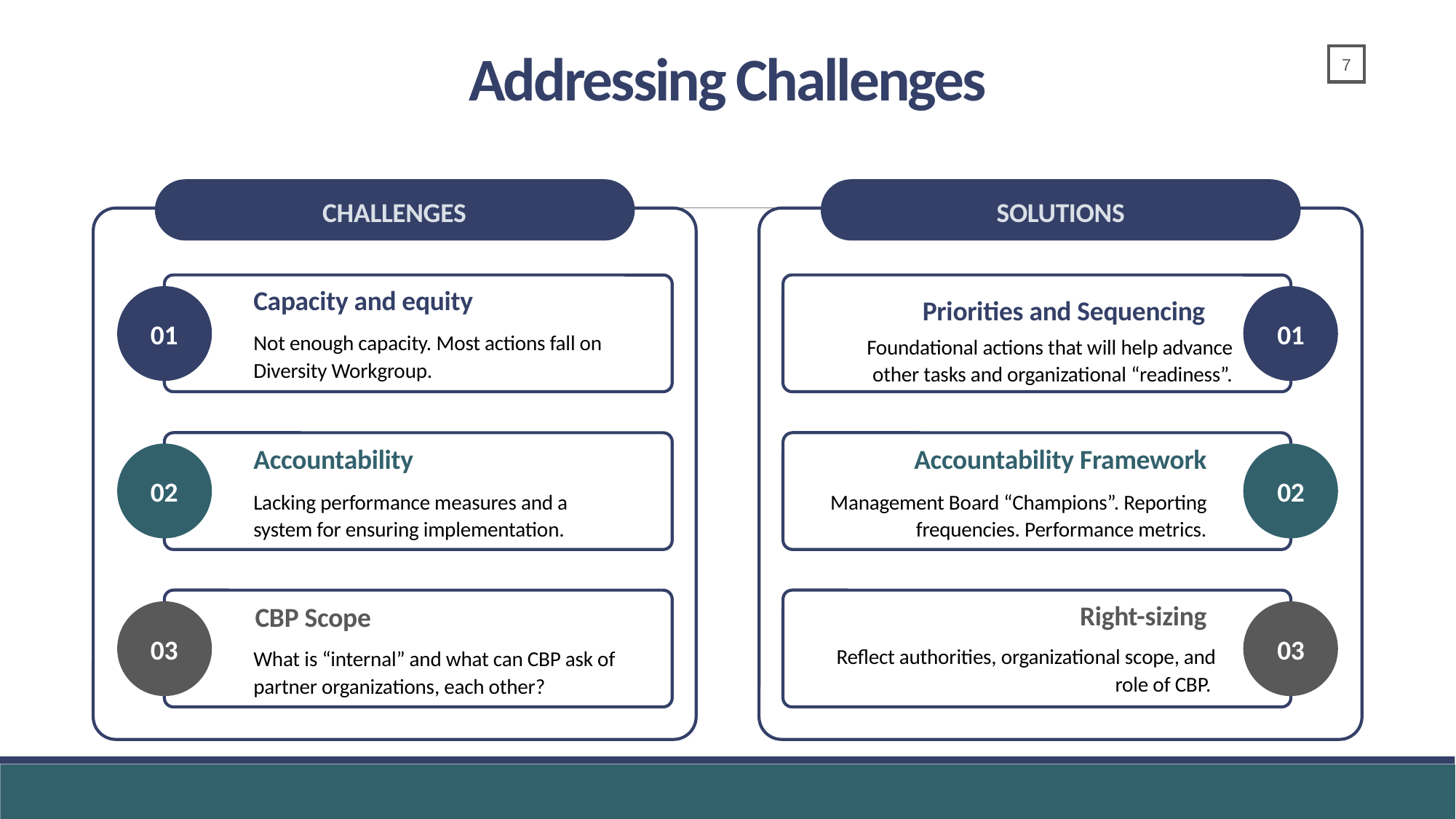

Addressing Challenges

CHALLENGES
SOLUTIONS

Capacity and equity

Priorities and Sequencing
01
01
Not enough capacity. Most actions fall on Diversity Workgroup.
Foundational actions that will help advance other tasks and organizational “readiness”.

Accountability
Accountability Framework

02
02
Lacking performance measures and a system for ensuring implementation.
Management Board “Champions”. Reporting frequencies. Performance metrics.

Right-sizing
CBP Scope

03
03
Reflect authorities, organizational scope, and role of CBP.
What is “internal” and what can CBP ask of partner organizations, each other?